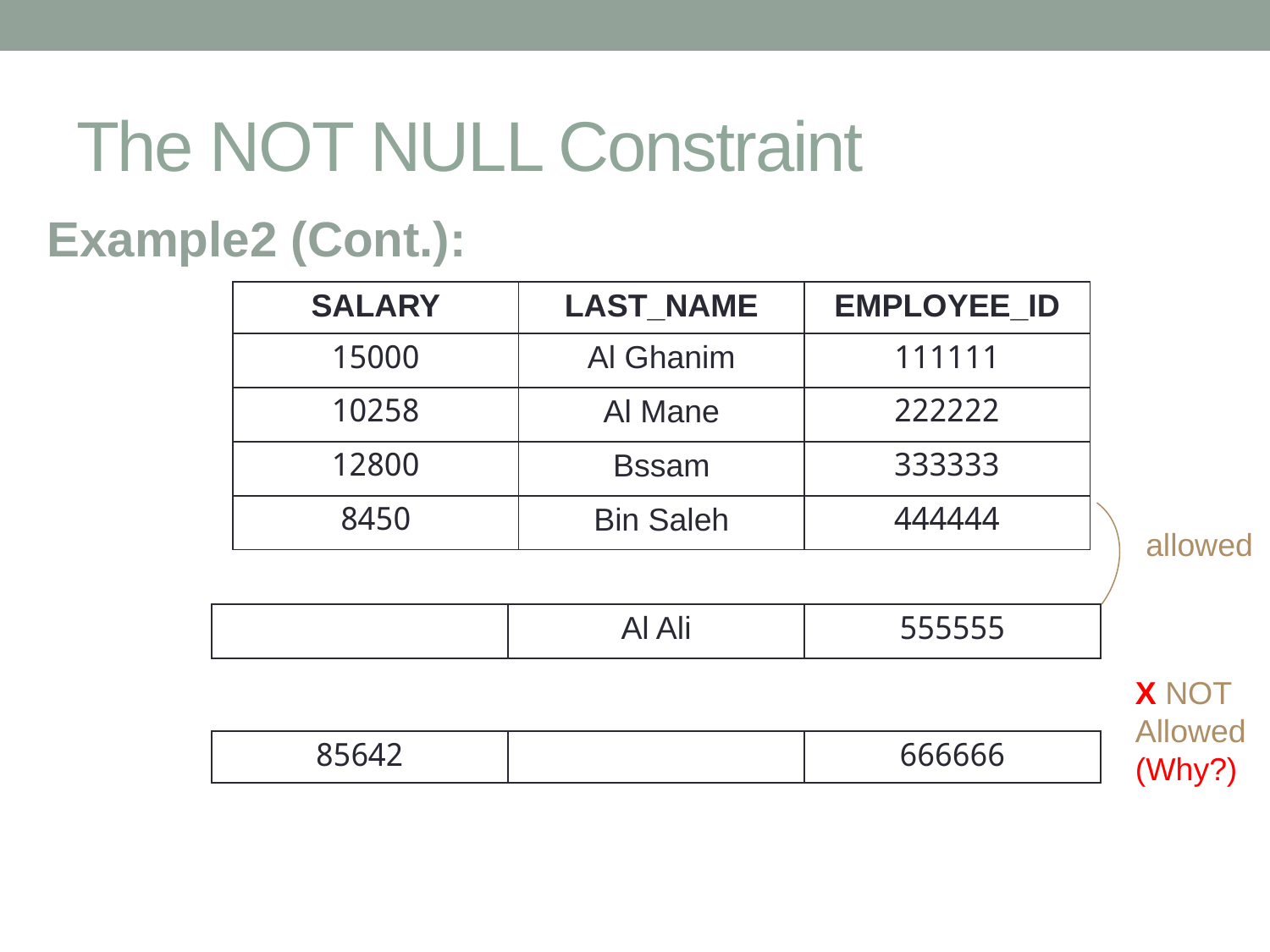

# The NOT NULL Constraint
Example2 (Cont.):
| SALARY | LAST\_NAME | EMPLOYEE\_ID |
| --- | --- | --- |
| 15000 | Al Ghanim | 111111 |
| 10258 | Al Mane | 222222 |
| 12800 | Bssam | 333333 |
| 8450 | Bin Saleh | 444444 |

allowed
|  | Al Ali | 555555 |
| --- | --- | --- |
X NOT
Allowed
(Why?)
| 85642 |  | 666666 |
| --- | --- | --- |